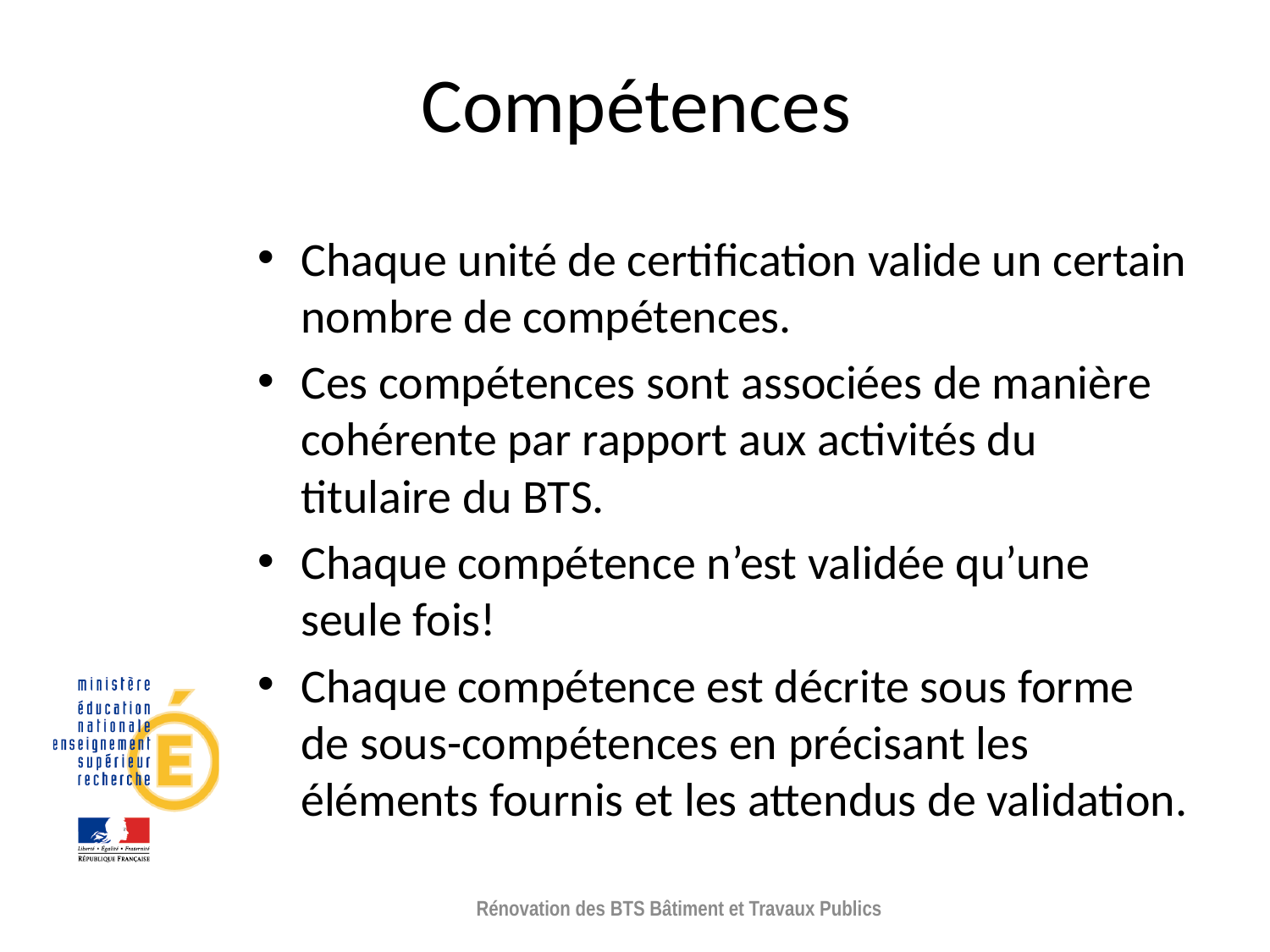

# Compétences
Chaque unité de certification valide un certain nombre de compétences.
Ces compétences sont associées de manière cohérente par rapport aux activités du titulaire du BTS.
Chaque compétence n’est validée qu’une seule fois!
Chaque compétence est décrite sous forme de sous-compétences en précisant les éléments fournis et les attendus de validation.
Rénovation des BTS Bâtiment et Travaux Publics